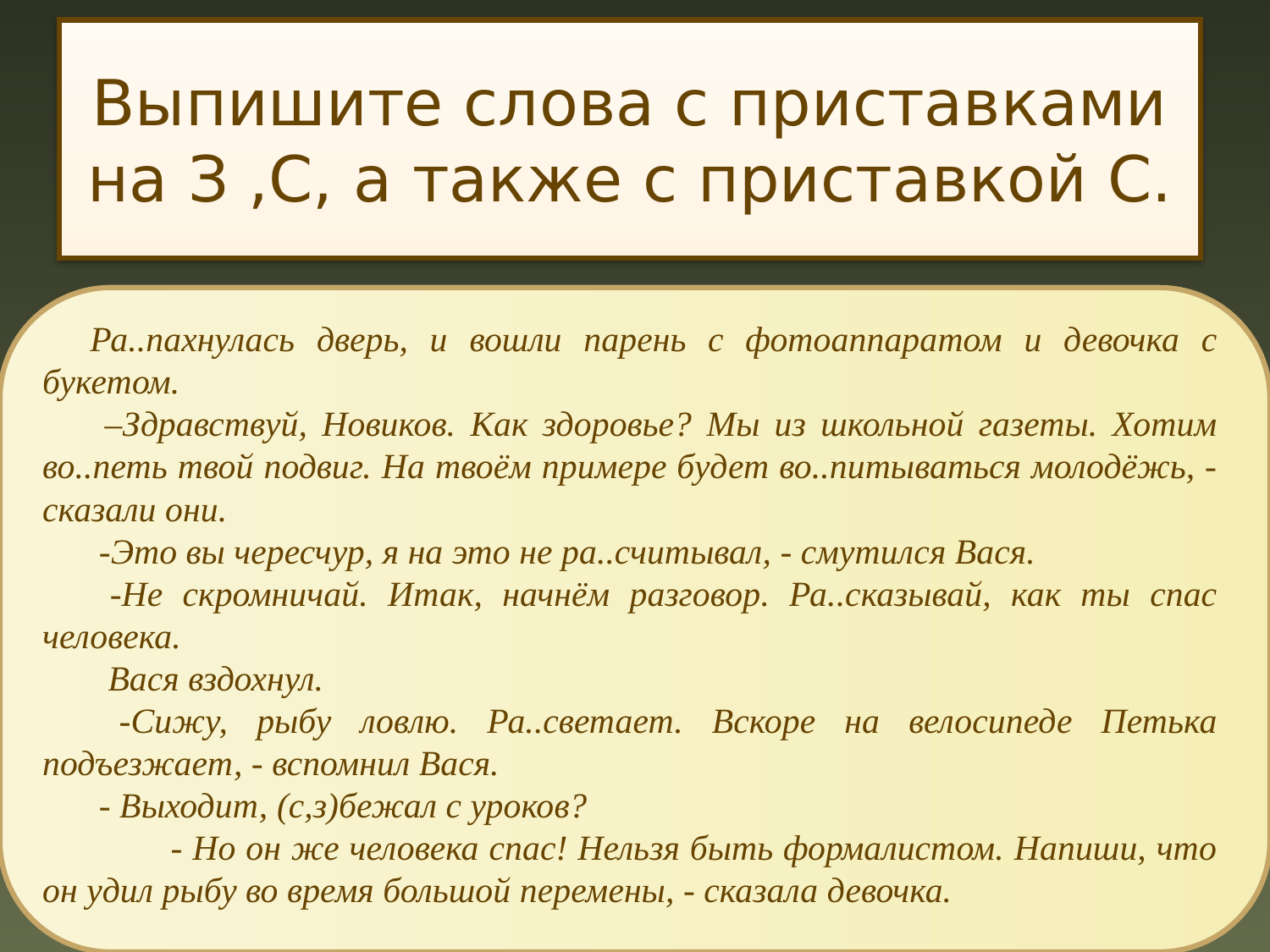

# Выпишите слова с приставками на З ,С, а также с приставкой С.

Ра..пахнулась дверь, и вошли парень с фотоаппаратом и девочка с букетом.
 –Здравствуй, Новиков. Как здоровье? Мы из школьной газеты. Хотим во..петь твой подвиг. На твоём примере будет во..питываться молодёжь, - сказали они.
 -Это вы чересчур, я на это не ра..считывал, - смутился Вася.
 -Не скромничай. Итак, начнём разговор. Ра..сказывай, как ты спас человека.
  Вася вздохнул.
 -Сижу, рыбу ловлю. Ра..светает. Вскоре на велосипеде Петька подъезжает, - вспомнил Вася.
 - Выходит, (с,з)бежал с уроков?
        - Но он же человека спас! Нельзя быть формалистом. Напиши, что он удил рыбу во время большой перемены, - сказала девочка.